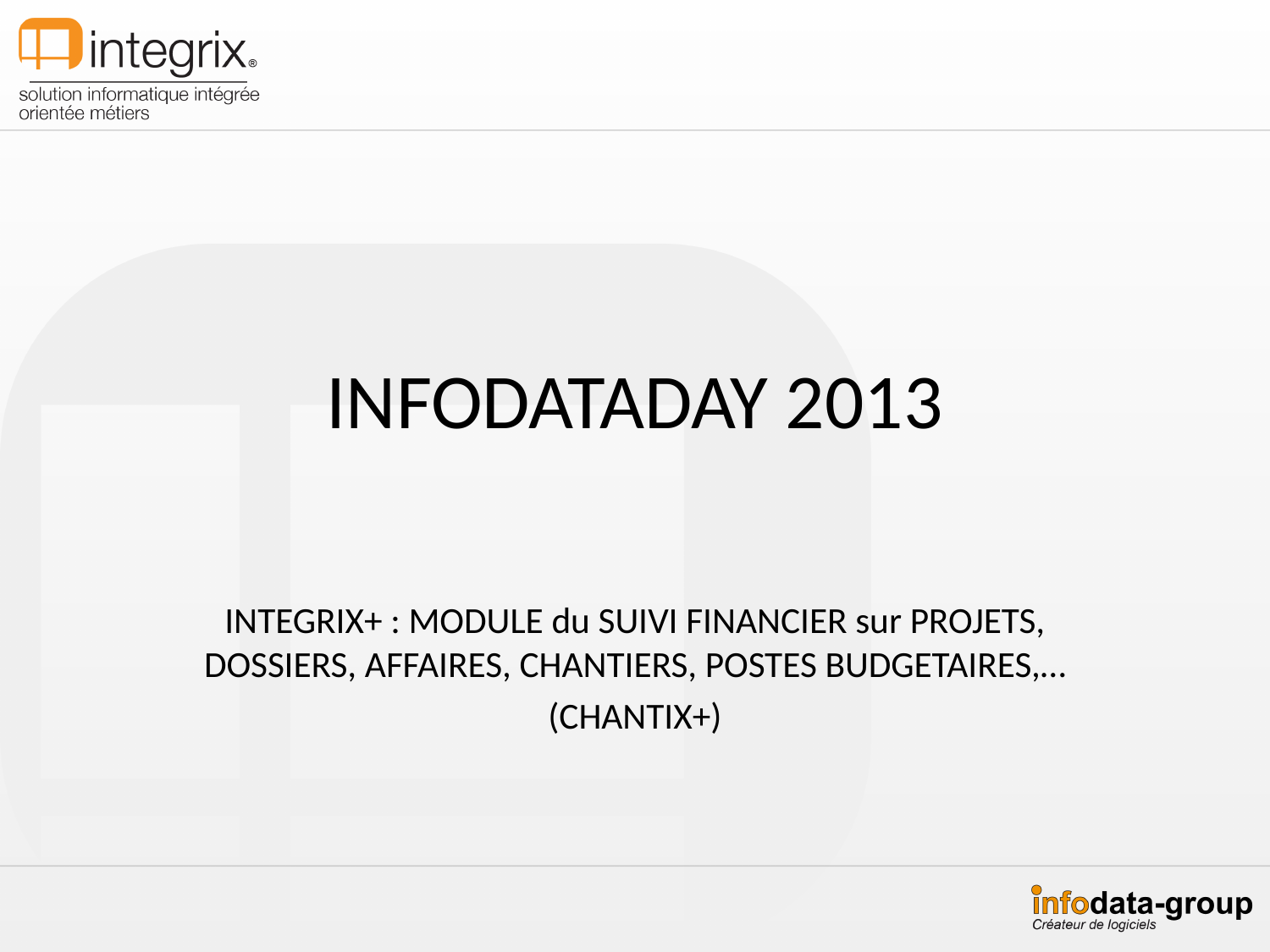

# INFODATADAY 2013

INTEGRIX+ : MODULE du SUIVI FINANCIER sur PROJETS, DOSSIERS, AFFAIRES, CHANTIERS, POSTES BUDGETAIRES,…
(CHANTIX+)